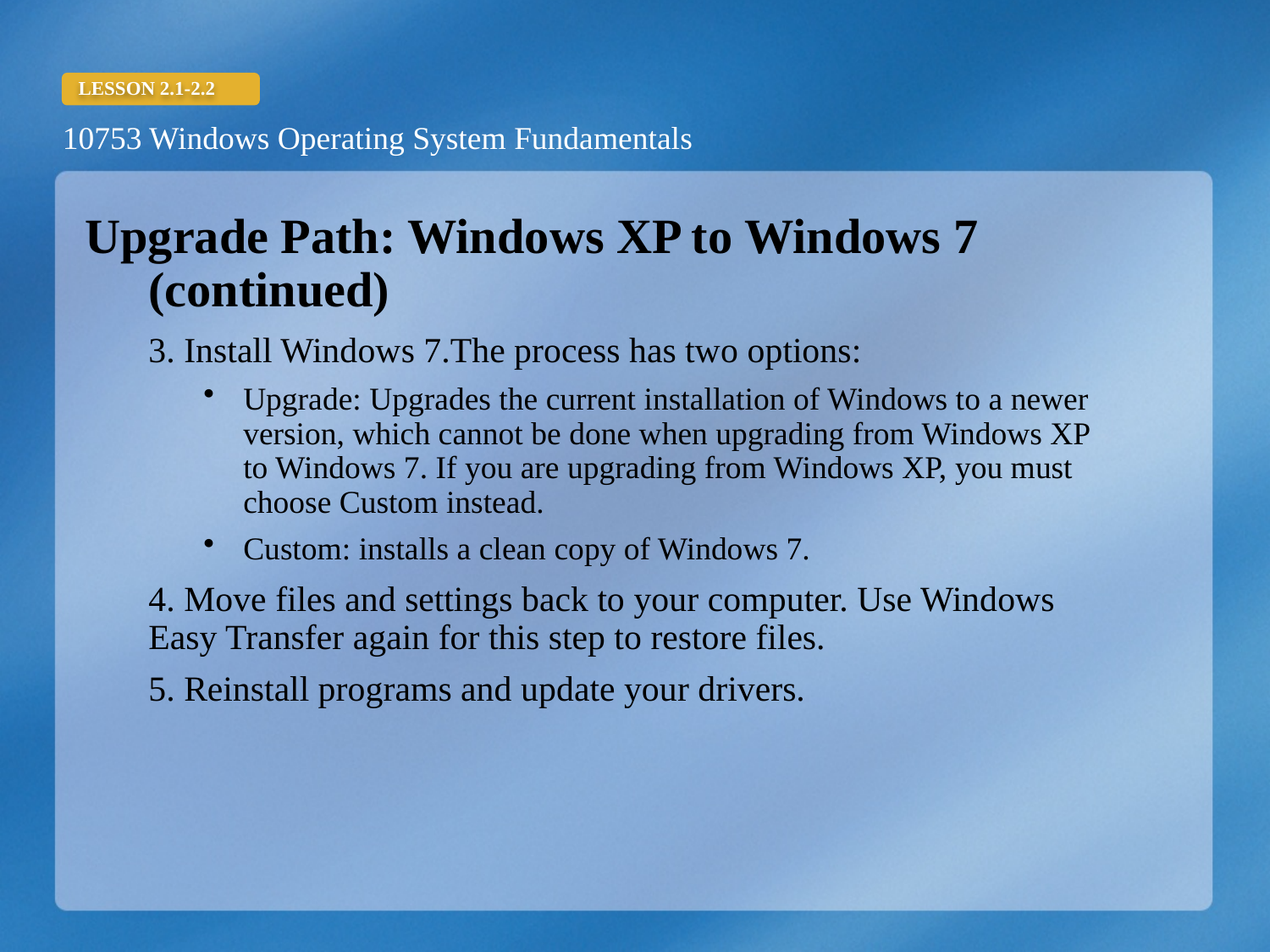

Upgrade Path: Windows XP to Windows 7 (continued)
3. Install Windows 7.The process has two options:
Upgrade: Upgrades the current installation of Windows to a newer version, which cannot be done when upgrading from Windows XP to Windows 7. If you are upgrading from Windows XP, you must choose Custom instead.
Custom: installs a clean copy of Windows 7.
4. Move files and settings back to your computer. Use Windows Easy Transfer again for this step to restore files.
5. Reinstall programs and update your drivers.